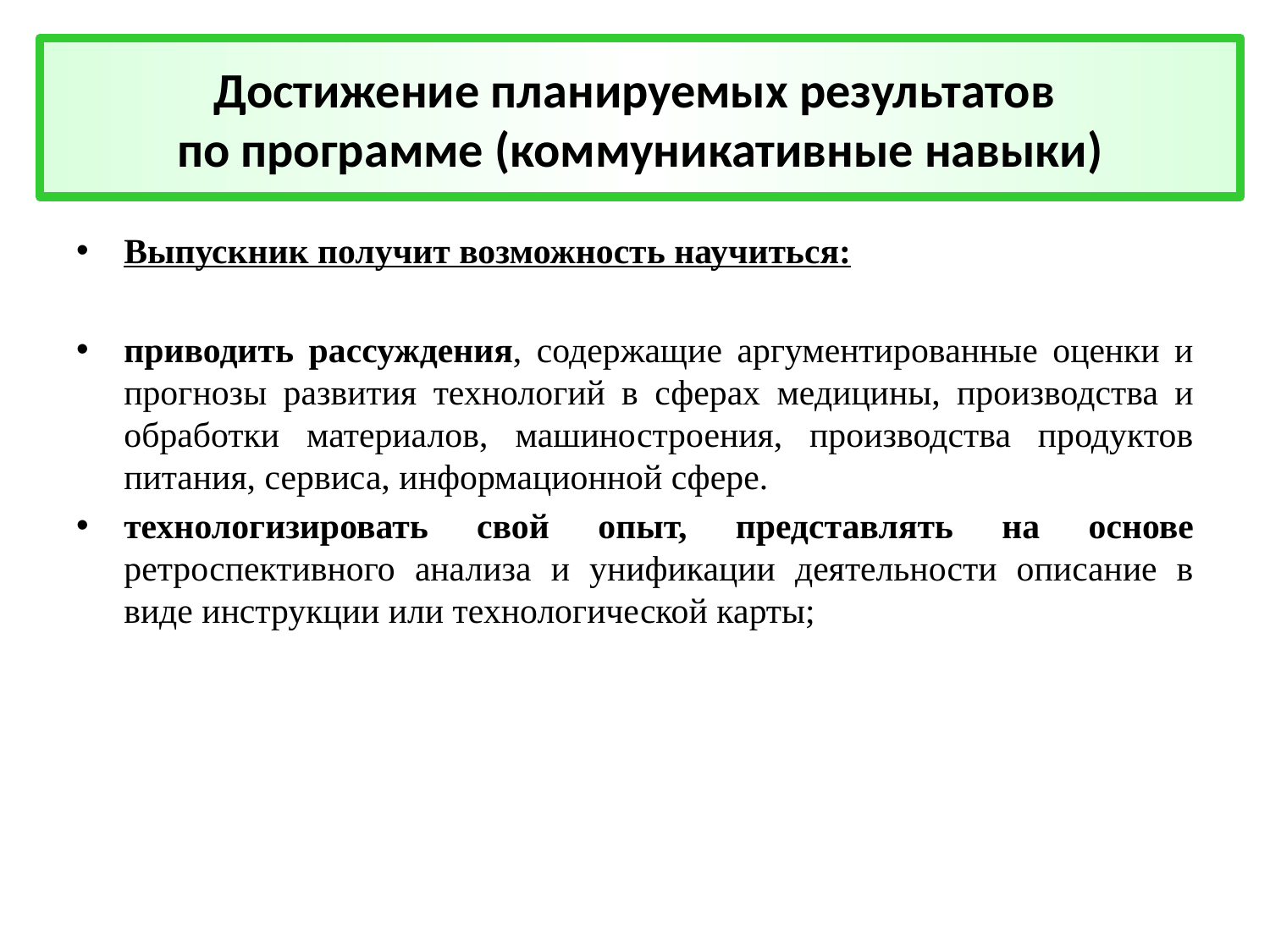

# Достижение планируемых результатов по программе (коммуникативные навыки)
Выпускник получит возможность научиться:

приводить рассуждения, содержащие аргументированные оценки и прогнозы развития технологий в сферах медицины, производства и обработки материалов, машиностроения, производства продуктов питания, сервиса, информационной сфере.
технологизировать свой опыт, представлять на основе ретроспективного анализа и унификации деятельности описание в виде инструкции или технологической карты;